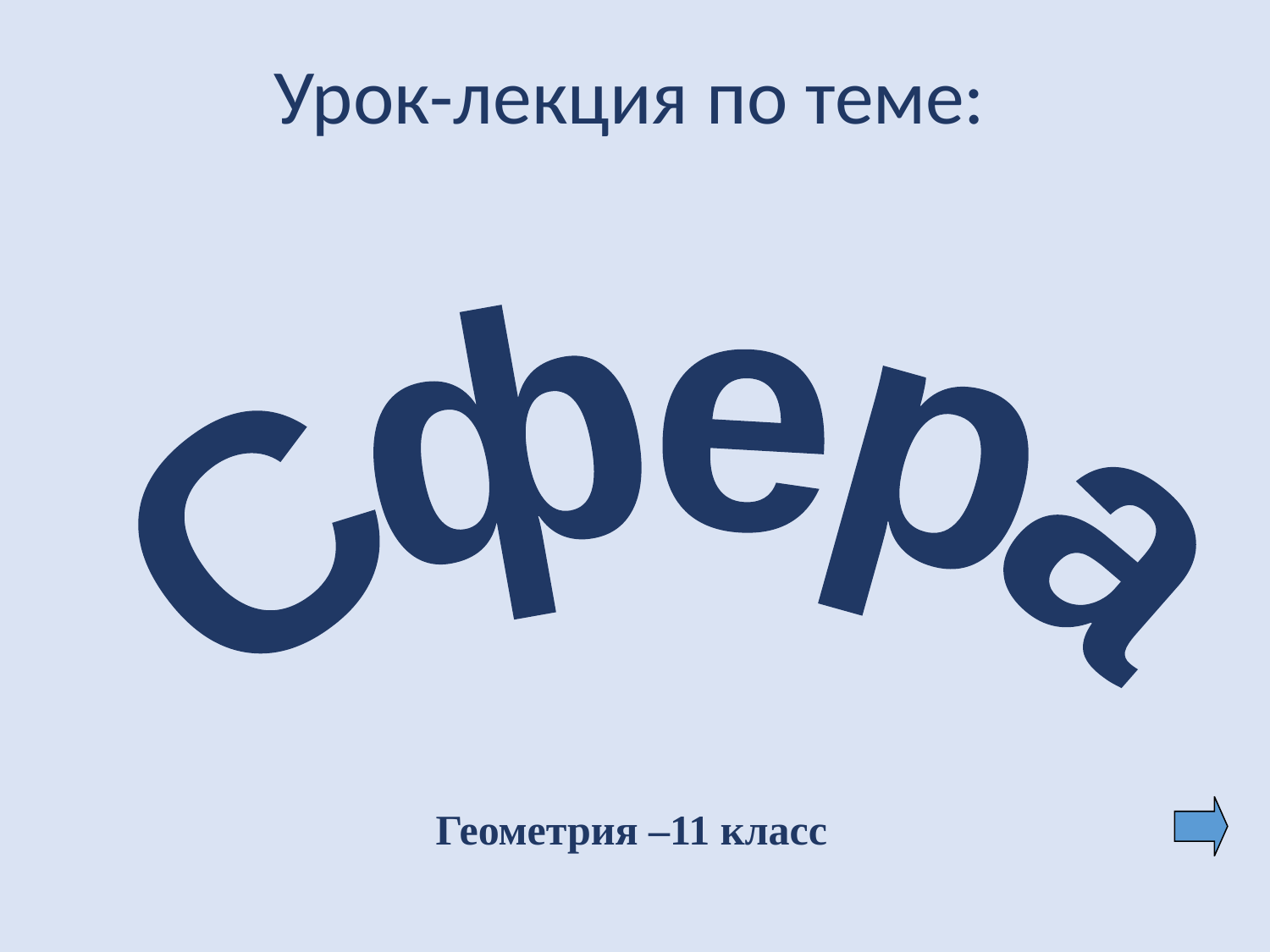

Урок-лекция по теме:
Сфера
Геометрия –11 класс